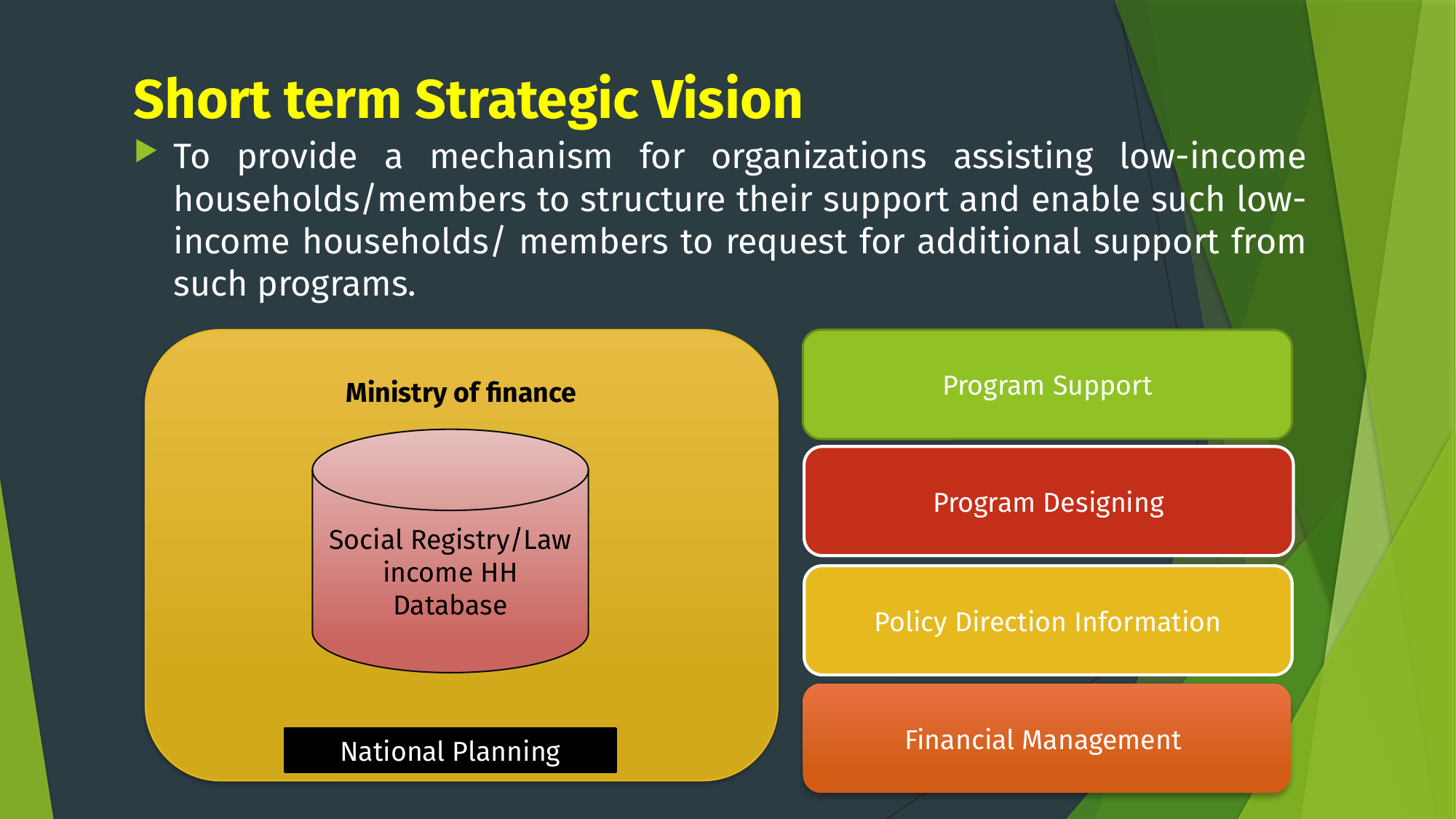

# Short term Strategic Vision
To provide a mechanism for organizations assisting low-income households/members to structure their support and enable such low-income households/ members to request for additional support from such programs.
Ministry of finance

Program Support
Social Registry/Law income HH Database
Program Designing
Policy Direction Information
Financial Management
National Planning